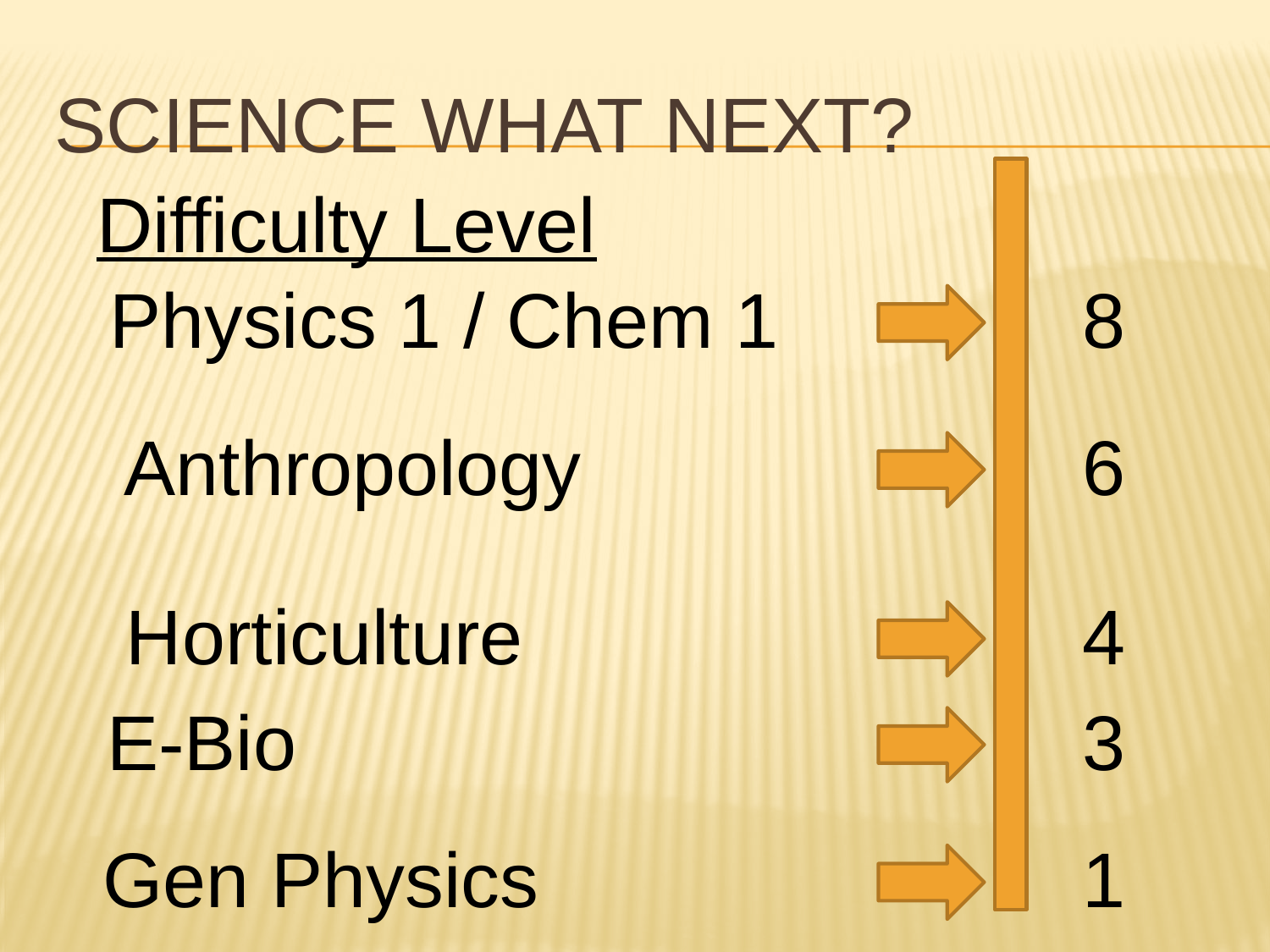

# Science What next?

Difficulty Level
Physics 1 / Chem 1
8

Anthropology
6

Horticulture
4

E-Bio
3

Gen Physics
1